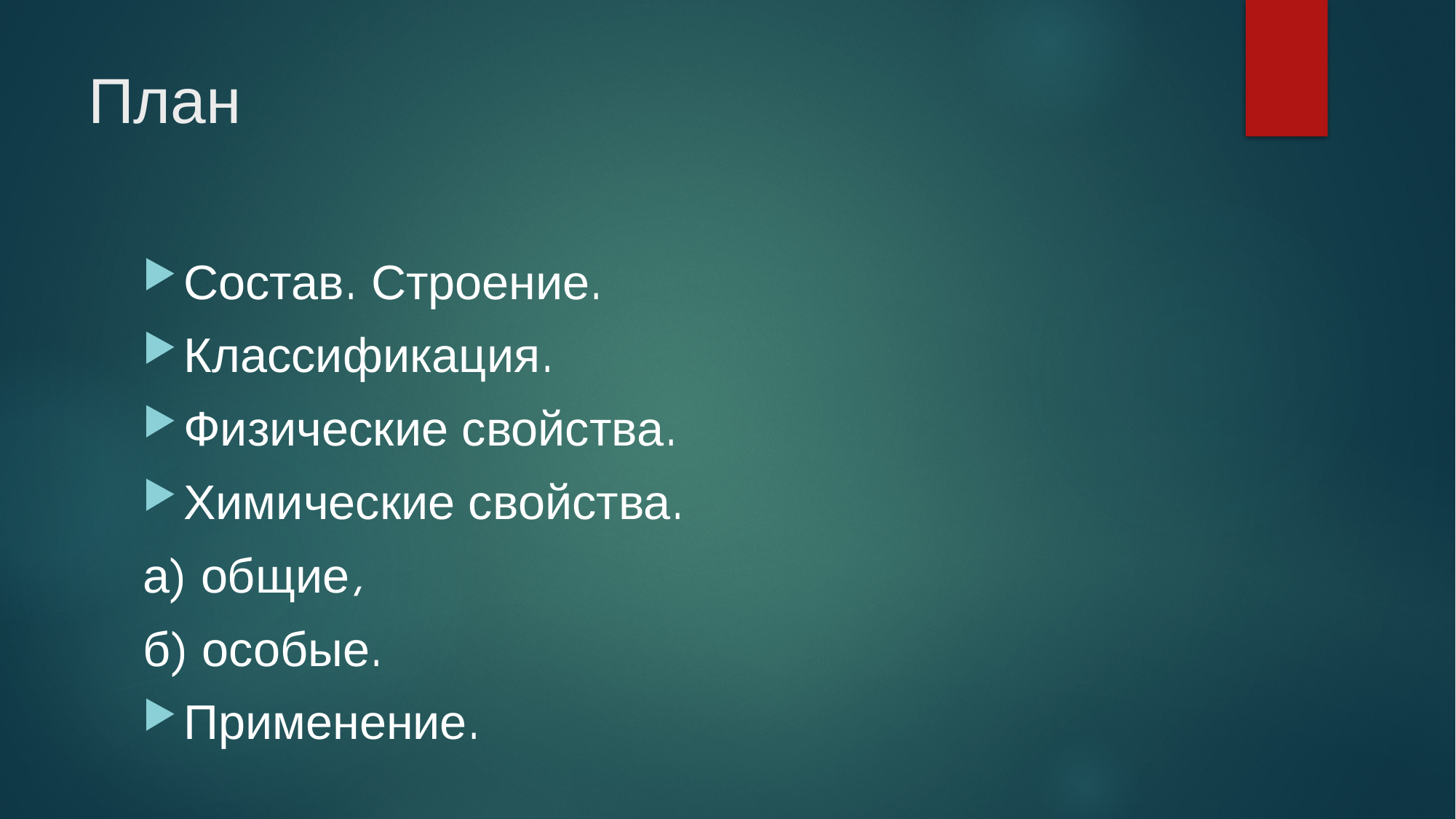

# План
Состав. Строение.
Классификация.
Физические свойства.
Химические свойства.
а) общие,
б) особые.
Применение.